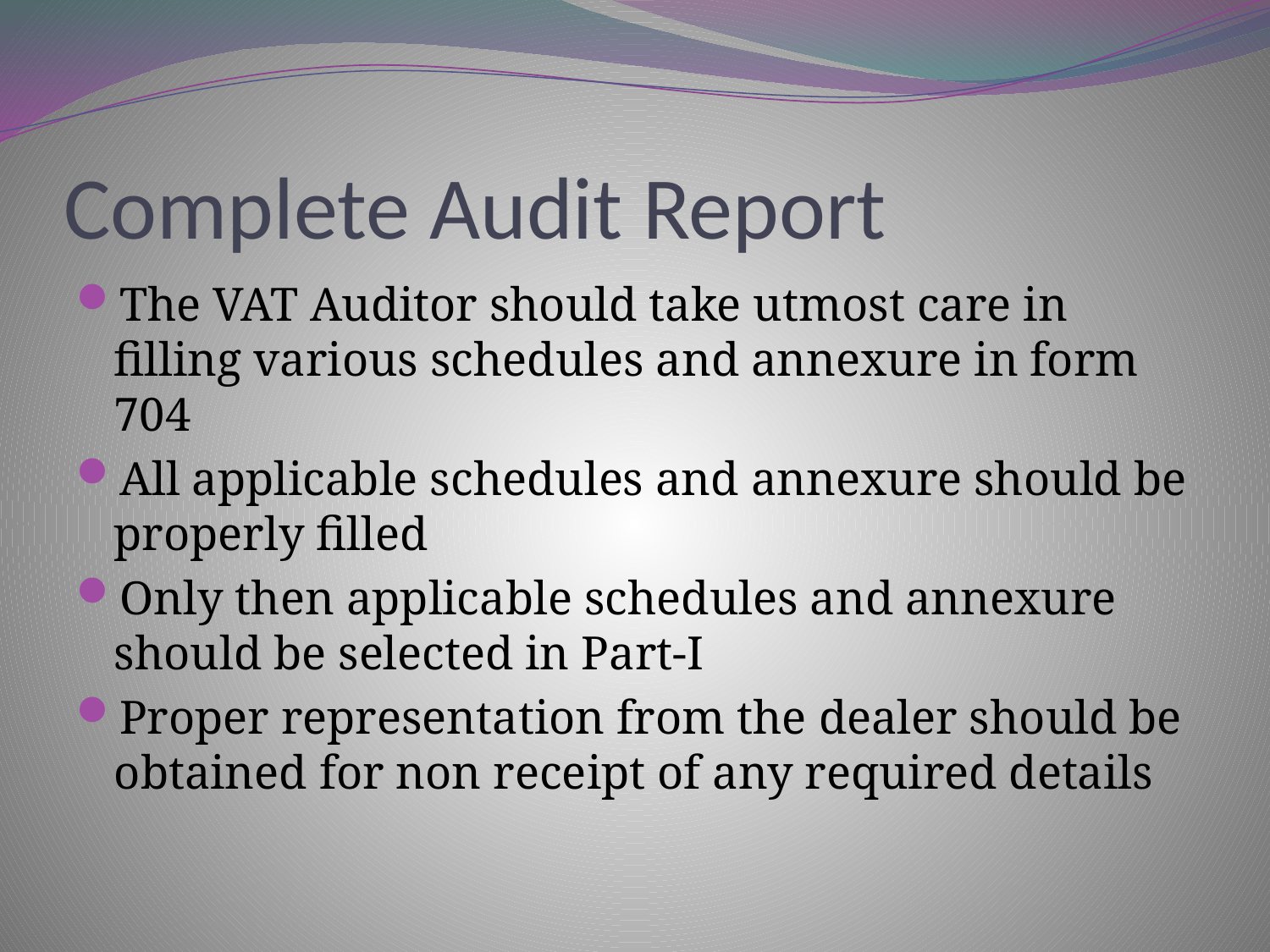

# Complete Audit Report
The VAT Auditor should take utmost care in filling various schedules and annexure in form 704
All applicable schedules and annexure should be properly filled
Only then applicable schedules and annexure should be selected in Part-I
Proper representation from the dealer should be obtained for non receipt of any required details